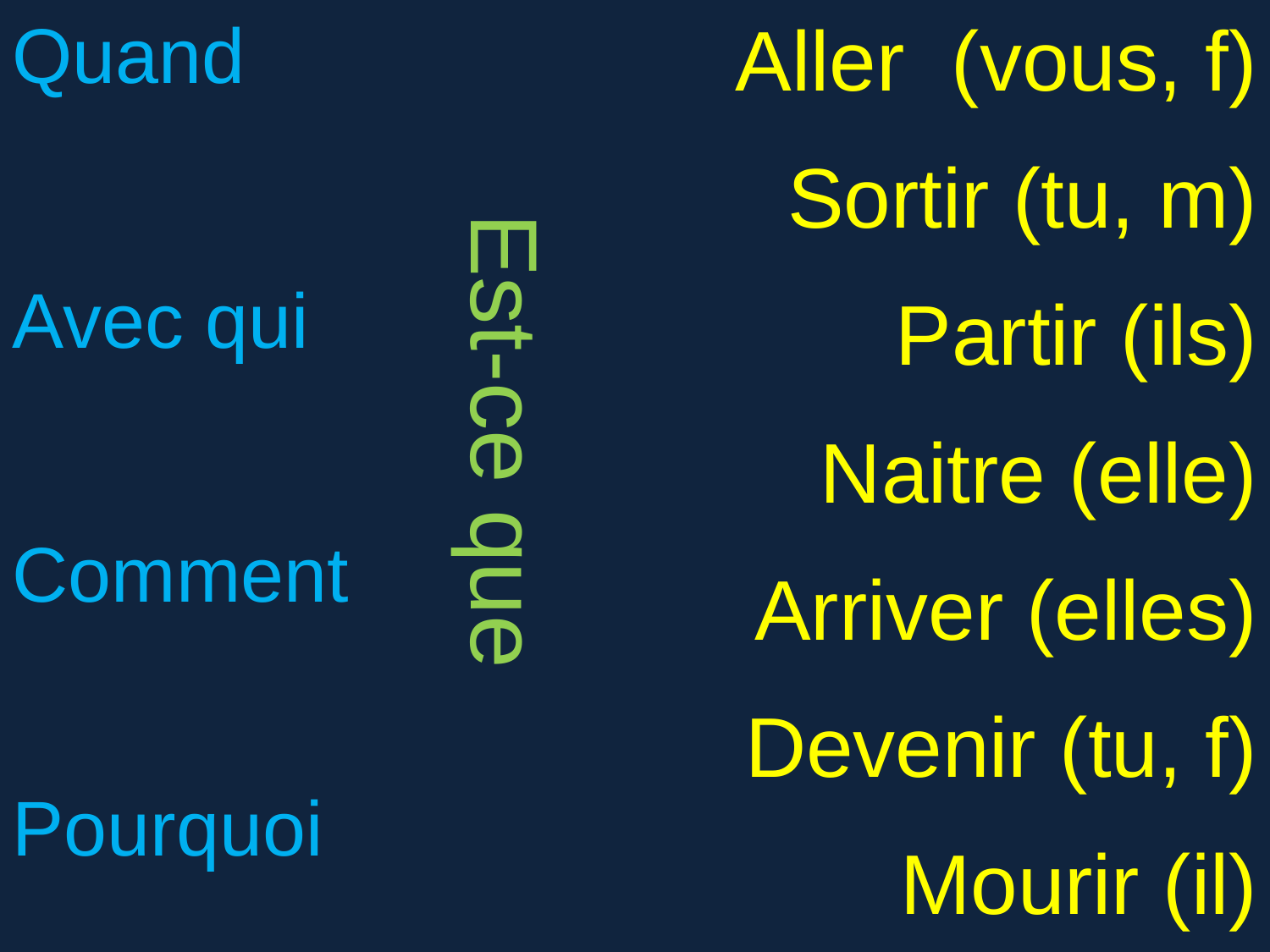

Quand
Aller  (vous, f)
Sortir (tu, m)
Avec qui
Partir (ils)
Est-ce que
Naitre (elle)
Comment
Arriver (elles)
Devenir (tu, f)
Pourquoi
Mourir (il)